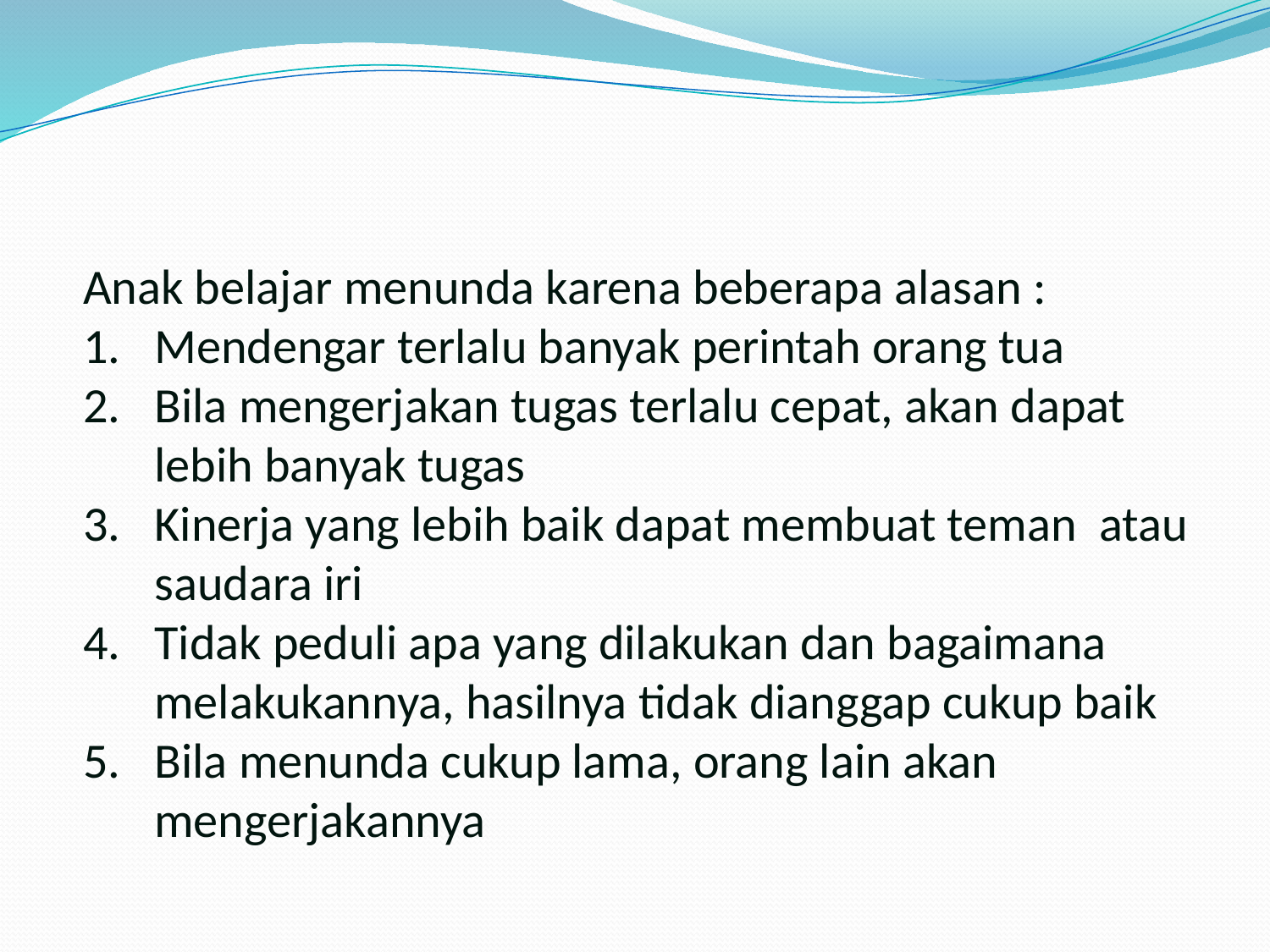

#

Anak belajar menunda karena beberapa alasan :
Mendengar terlalu banyak perintah orang tua
Bila mengerjakan tugas terlalu cepat, akan dapat lebih banyak tugas
Kinerja yang lebih baik dapat membuat teman  atau saudara iri
Tidak peduli apa yang dilakukan dan bagaimana   melakukannya, hasilnya tidak dianggap cukup baik
Bila menunda cukup lama, orang lain akan   mengerjakannya